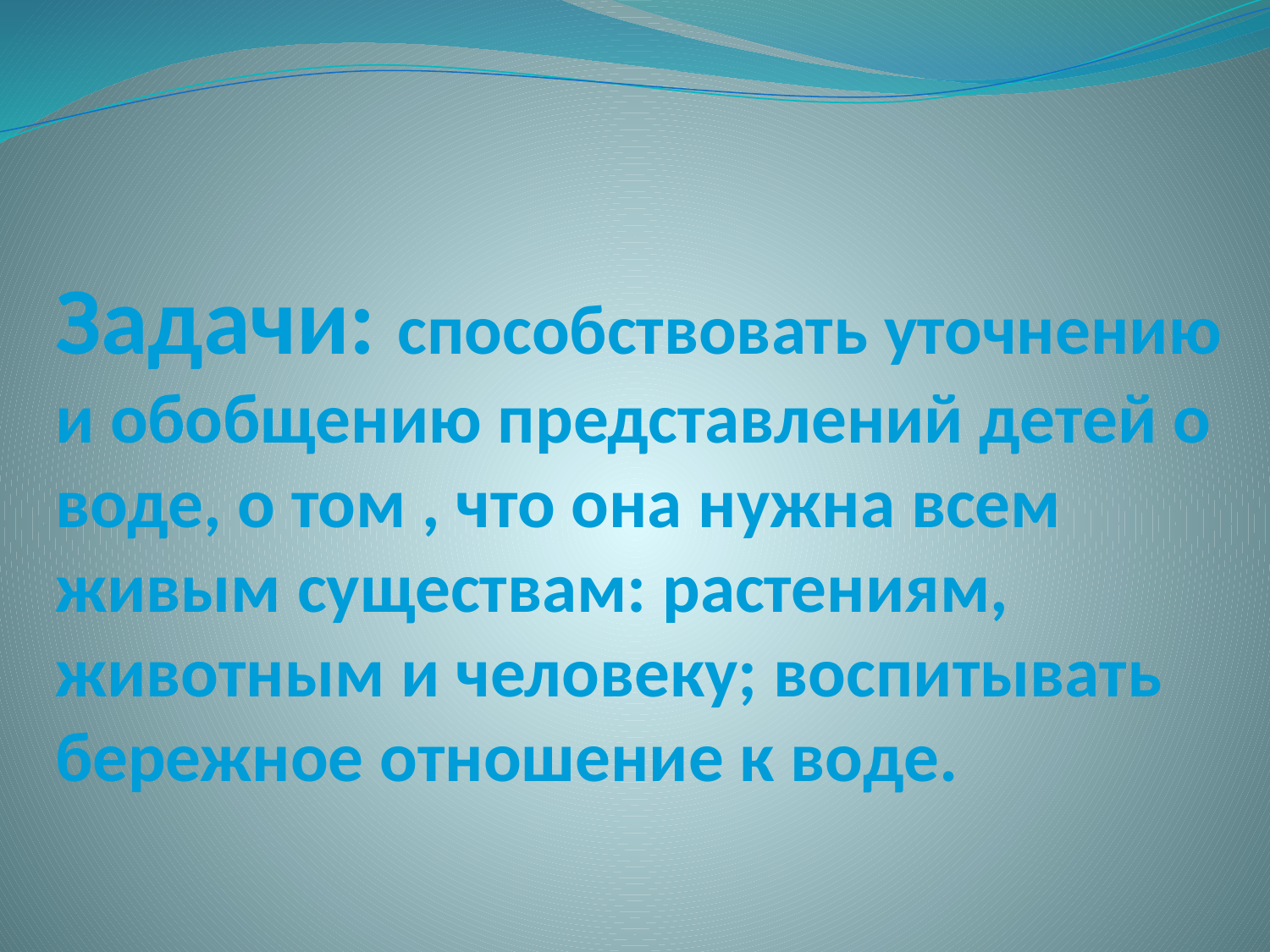

# Задачи: способствовать уточнению и обобщению представлений детей о воде, о том , что она нужна всем живым существам: растениям, животным и человеку; воспитывать бережное отношение к воде.